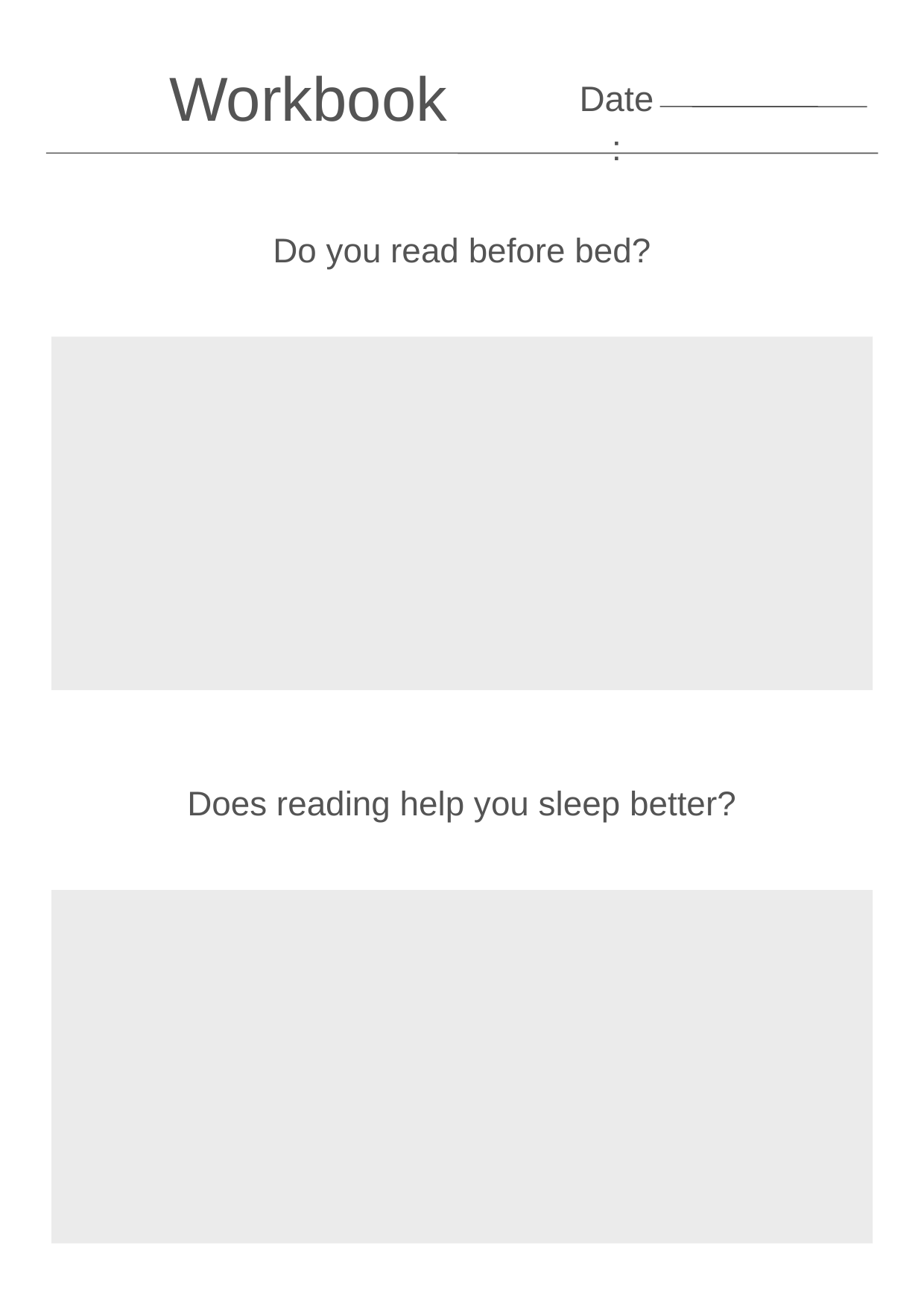

Workbook
Date:

Do you read before bed?

Does reading help you sleep better?